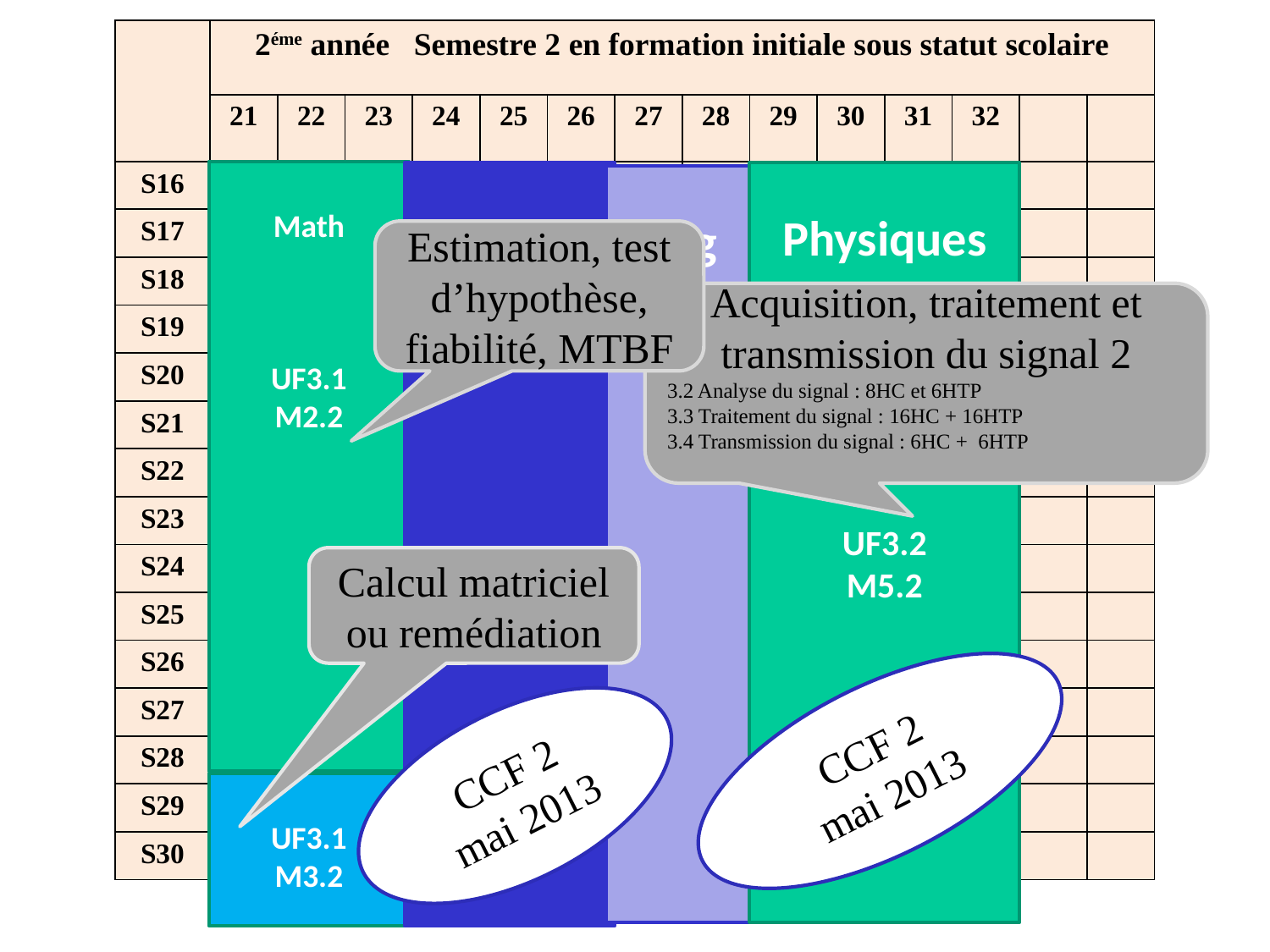

|  | 2éme année Semestre 2 en formation initiale sous statut scolaire |  |  |  |  |  |  |  |  |  |  |  |  |  |
| --- | --- | --- | --- | --- | --- | --- | --- | --- | --- | --- | --- | --- | --- | --- |
|  | 21 | 22 | 23 | 24 | 25 | 26 | 27 | 28 | 29 | 30 | 31 | 32 |  |  |
| S16 |  |  |  |  |  |  |  |  |  |  |  |  |  |  |
| S17 |  |  |  |  |  |  |  |  |  |  |  |  |  |  |
| S18 |  |  |  |  |  |  |  |  |  |  |  |  |  |  |
| S19 |  |  |  |  |  |  |  |  |  |  |  |  |  |  |
| S20 |  |  |  |  |  |  |  |  |  |  |  |  |  |  |
| S21 |  |  |  |  |  |  |  |  |  |  |  |  |  |  |
| S22 |  |  |  |  |  |  |  |  |  |  |  |  |  |  |
| S23 |  |  |  |  |  |  |  |  |  |  |  |  |  |  |
| S24 |  |  |  |  |  |  |  |  |  |  |  |  |  |  |
| S25 |  |  |  |  |  |  |  |  |  |  |  |  |  |  |
| S26 |  |  |  |  |  |  |  |  |  |  |  |  |  |  |
| S27 |  |  |  |  |  |  |  |  |  |  |  |  |  |  |
| S28 |  |  |  |  |  |  |  |  |  |  |  |  |  |  |
| S29 |  |  |  |  |  |  |  |  |  |  |  |  |  |  |
| S30 |  |  |  |  |  |  |  |  |  |  |  |  |  |  |

Math

UF3.1
M2.2

Français

Physiques

UF3.2
M5.2

Ang
Estimation, test d’hypothèse, fiabilité, MTBF
Acquisition, traitement et transmission du signal 2
3.2 Analyse du signal : 8HC et 6HTP
3.3 Traitement du signal : 16HC + 16HTP
3.4 Transmission du signal : 6HC +  6HTP

Calcul matriciel ou remédiation
CCF 2
mai 2013
CCF 2
mai 2013

UF3.1
M3.2